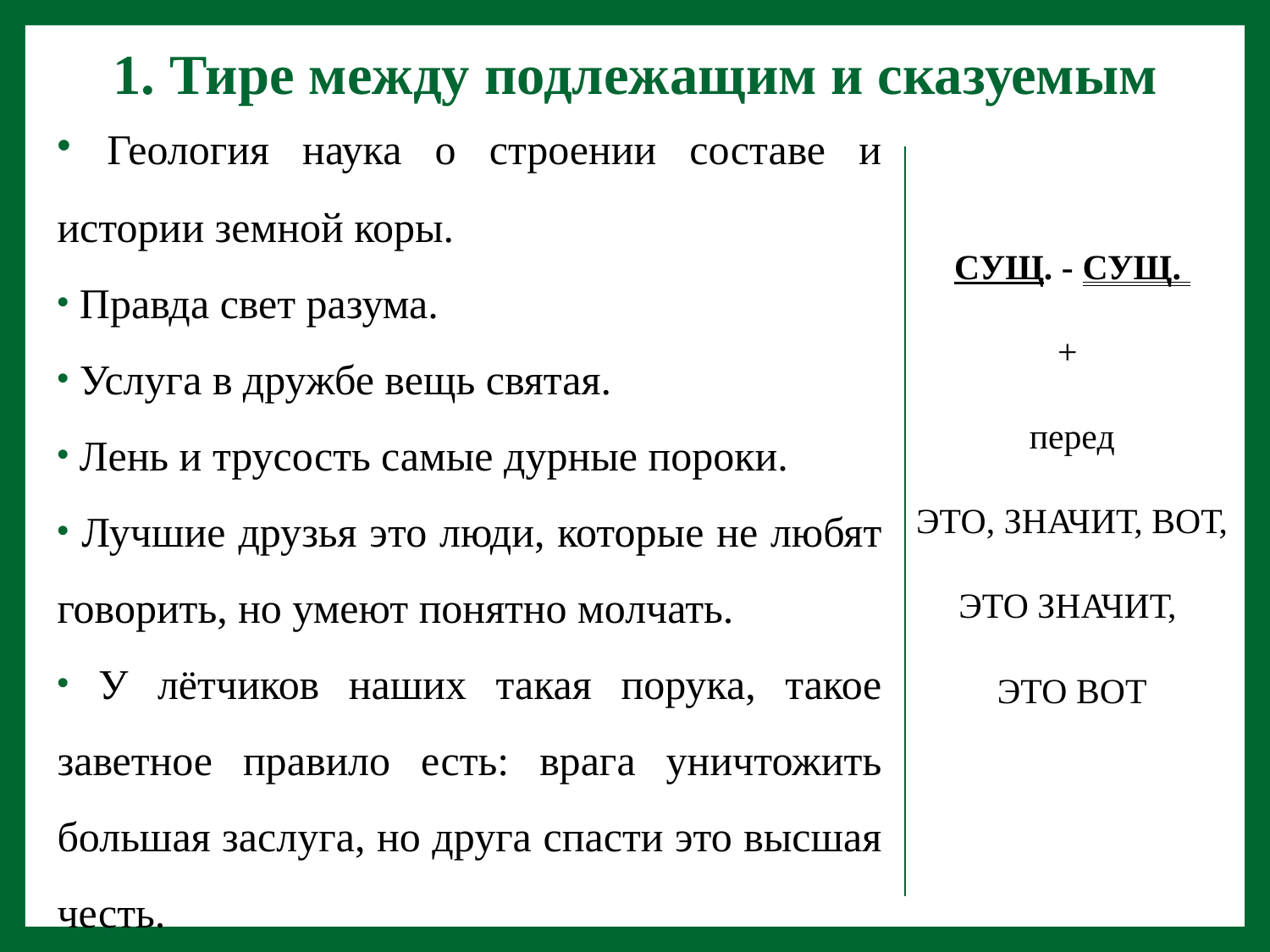

# 1. Тире между подлежащим и сказуемым
 Геология наука о строении составе и истории земной коры.
 Правда свет разума.
 Услуга в дружбе вещь святая.
 Лень и трусость самые дурные пороки.
 Лучшие друзья это люди, которые не любят говорить, но умеют понятно молчать.
 У лётчиков наших такая порука, такое заветное правило есть: врага уничтожить большая заслуга, но друга спасти это высшая честь.

СУЩ. - СУЩ.
+
перед
ЭТО, ЗНАЧИТ, ВОТ, ЭТО ЗНАЧИТ,
ЭТО ВОТ